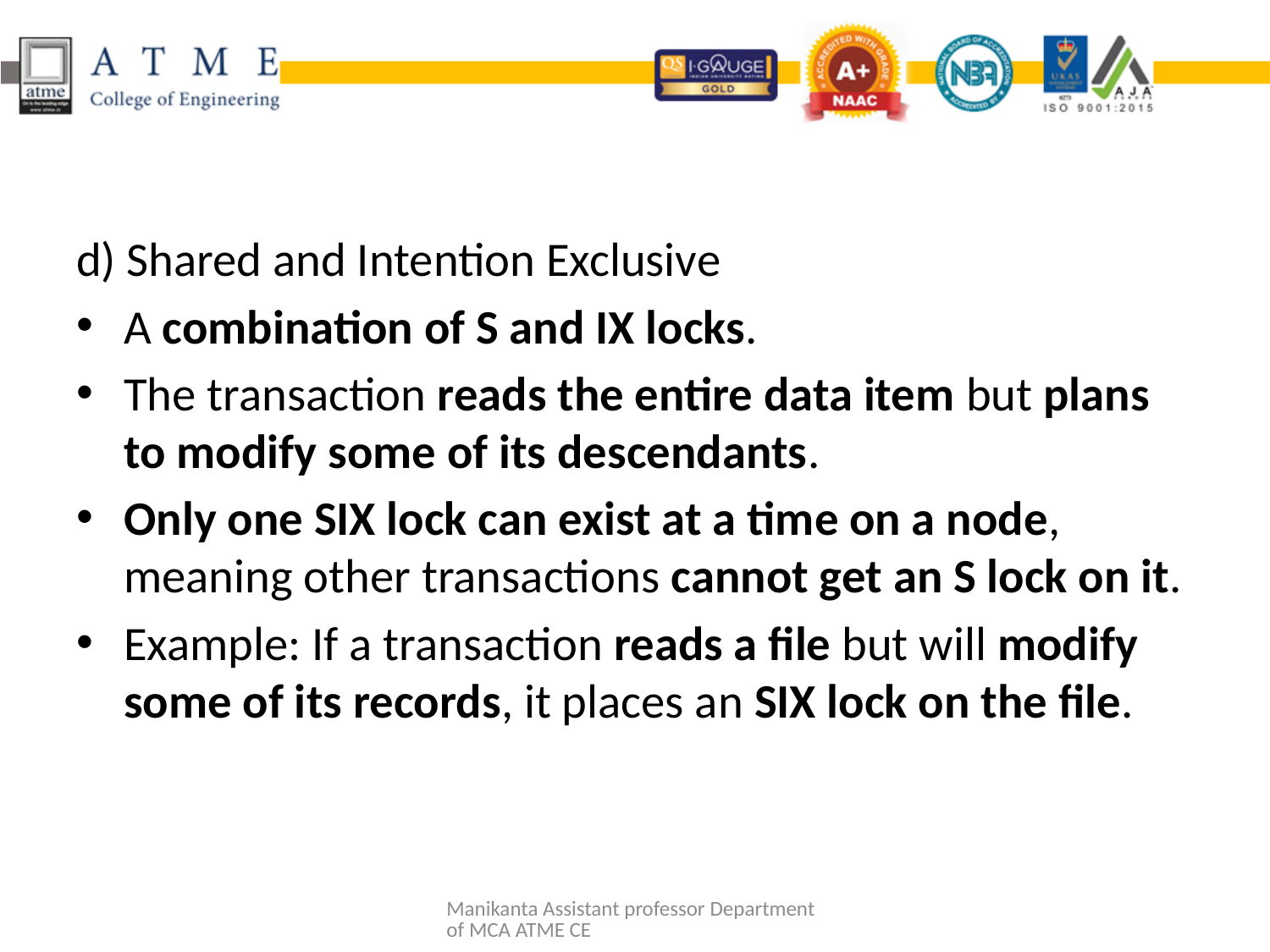

#
d) Shared and Intention Exclusive
A combination of S and IX locks.
The transaction reads the entire data item but plans to modify some of its descendants.
Only one SIX lock can exist at a time on a node, meaning other transactions cannot get an S lock on it.
Example: If a transaction reads a file but will modify some of its records, it places an SIX lock on the file.

Manikanta Assistant professor Department of MCA ATME CE